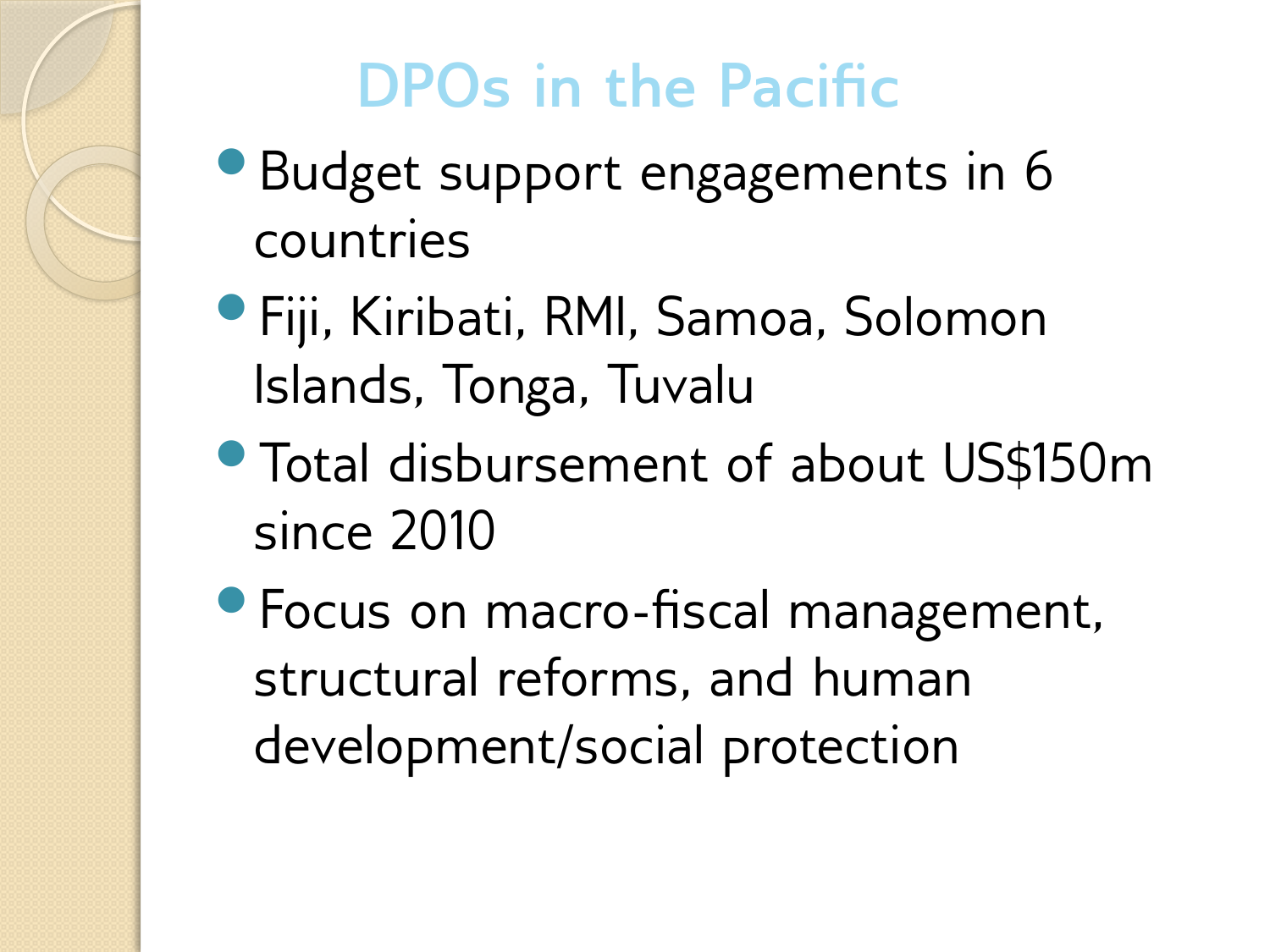

DPOs in the Pacific
Budget support engagements in 6 countries
Fiji, Kiribati, RMI, Samoa, Solomon Islands, Tonga, Tuvalu
Total disbursement of about US$150m since 2010
Focus on macro-fiscal management, structural reforms, and human development/social protection